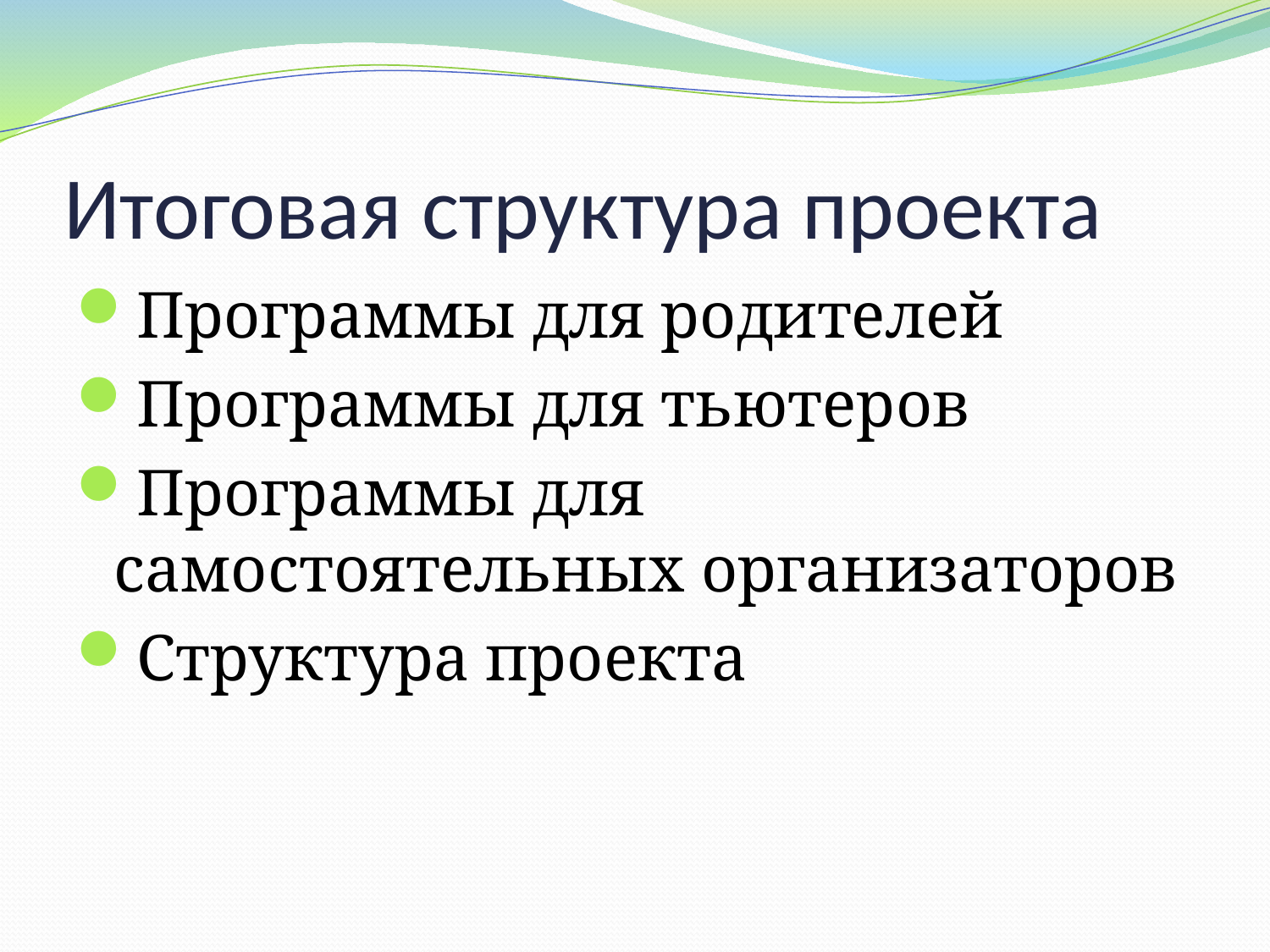

# Итоговая структура проекта
Программы для родителей
Программы для тьютеров
Программы для самостоятельных организаторов
Структура проекта